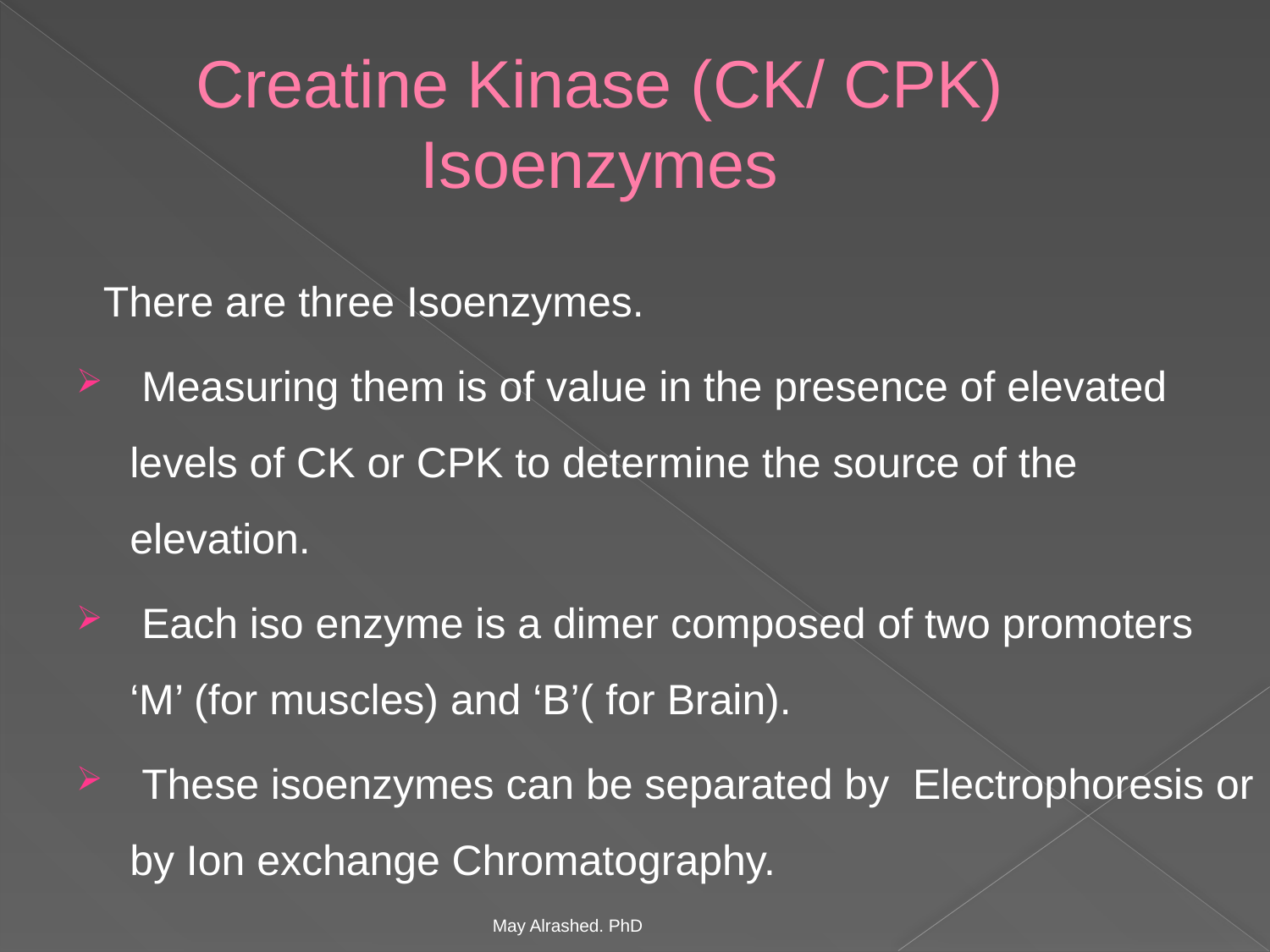

# Creatine Kinase (CK/ CPK) Isoenzymes
   There are three Isoenzymes.
 Measuring them is of value in the presence of elevated levels of CK or CPK to determine the source of the elevation.
 Each iso enzyme is a dimer composed of two promoters ‘M’ (for muscles) and ‘B’( for Brain).
 These isoenzymes can be separated by  Electrophoresis or by Ion exchange Chromatography.

May Alrashed. PhD